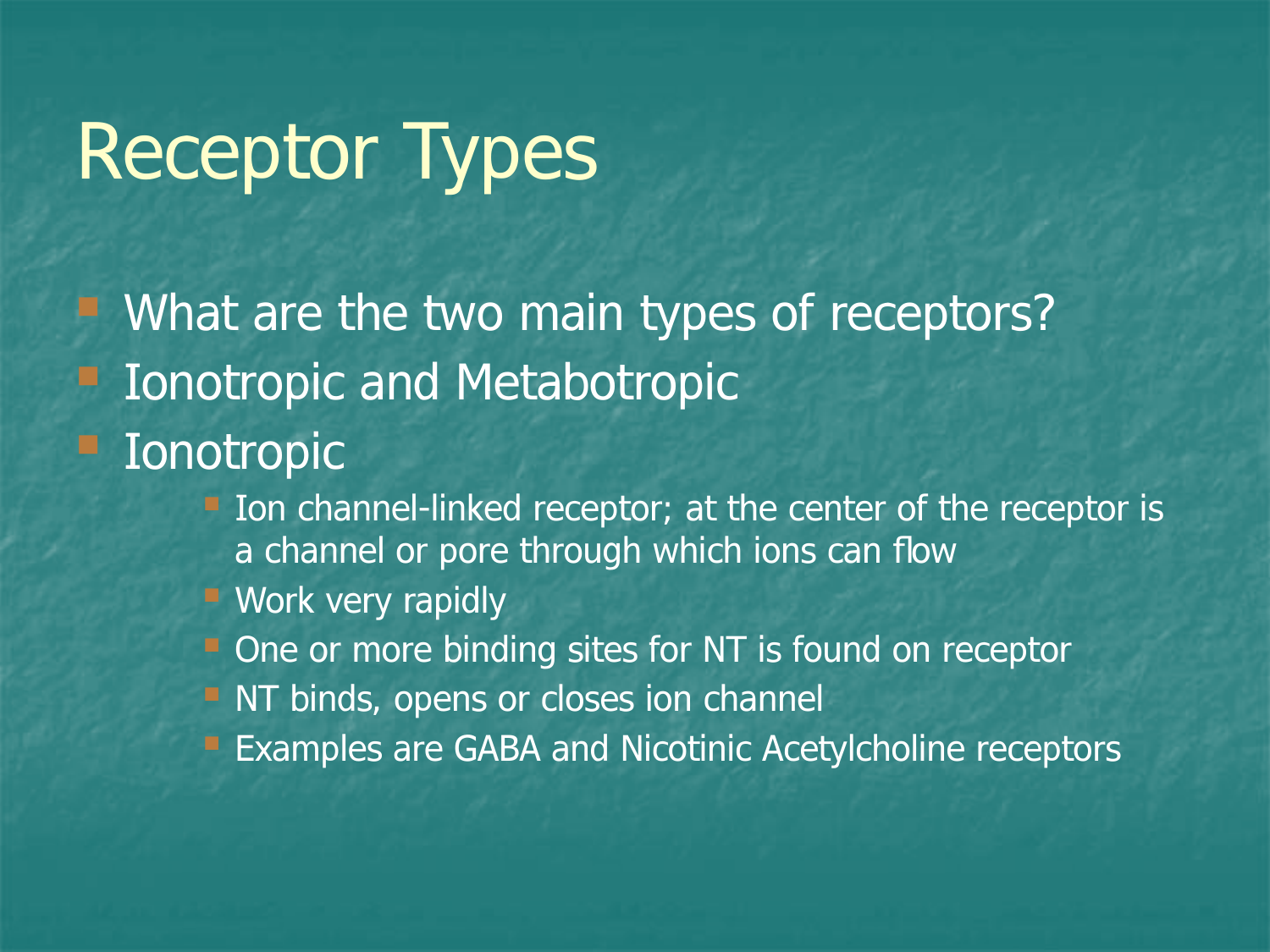

# Receptor Types
What are the two main types of receptors?
Ionotropic and Metabotropic
Ionotropic
Ion channel-linked receptor; at the center of the receptor is a channel or pore through which ions can flow
Work very rapidly
One or more binding sites for NT is found on receptor
NT binds, opens or closes ion channel
Examples are GABA and Nicotinic Acetylcholine receptors